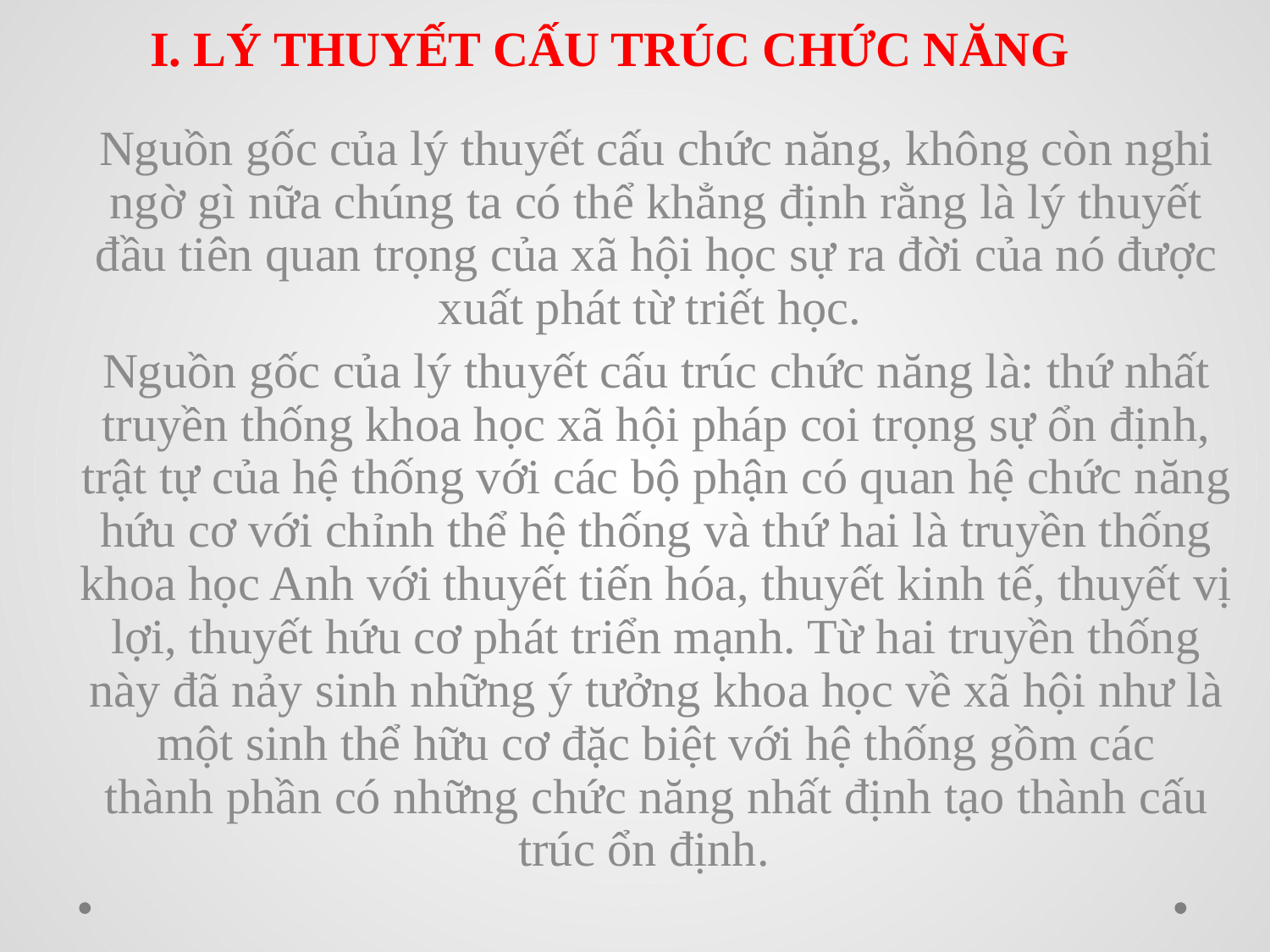

i. Lý thuyết cấu trúc chức năng
Nguồn gốc của lý thuyết cấu chức năng, không còn nghi ngờ gì nữa chúng ta có thể khẳng định rằng là lý thuyết đầu tiên quan trọng của xã hội học sự ra đời của nó được xuất phát từ triết học.
Nguồn gốc của lý thuyết cấu trúc chức năng là: thứ nhất truyền thống khoa học xã hội pháp coi trọng sự ổn định, trật tự của hệ thống với các bộ phận có quan hệ chức năng hứu cơ với chỉnh thể hệ thống và thứ hai là truyền thống khoa học Anh với thuyết tiến hóa, thuyết kinh tế, thuyết vị lợi, thuyết hứu cơ phát triển mạnh. Từ hai truyền thống này đã nảy sinh những ý tưởng khoa học về xã hội như là một sinh thể hữu cơ đặc biệt với hệ thống gồm các thành phần có những chức năng nhất định tạo thành cấu trúc ổn định.